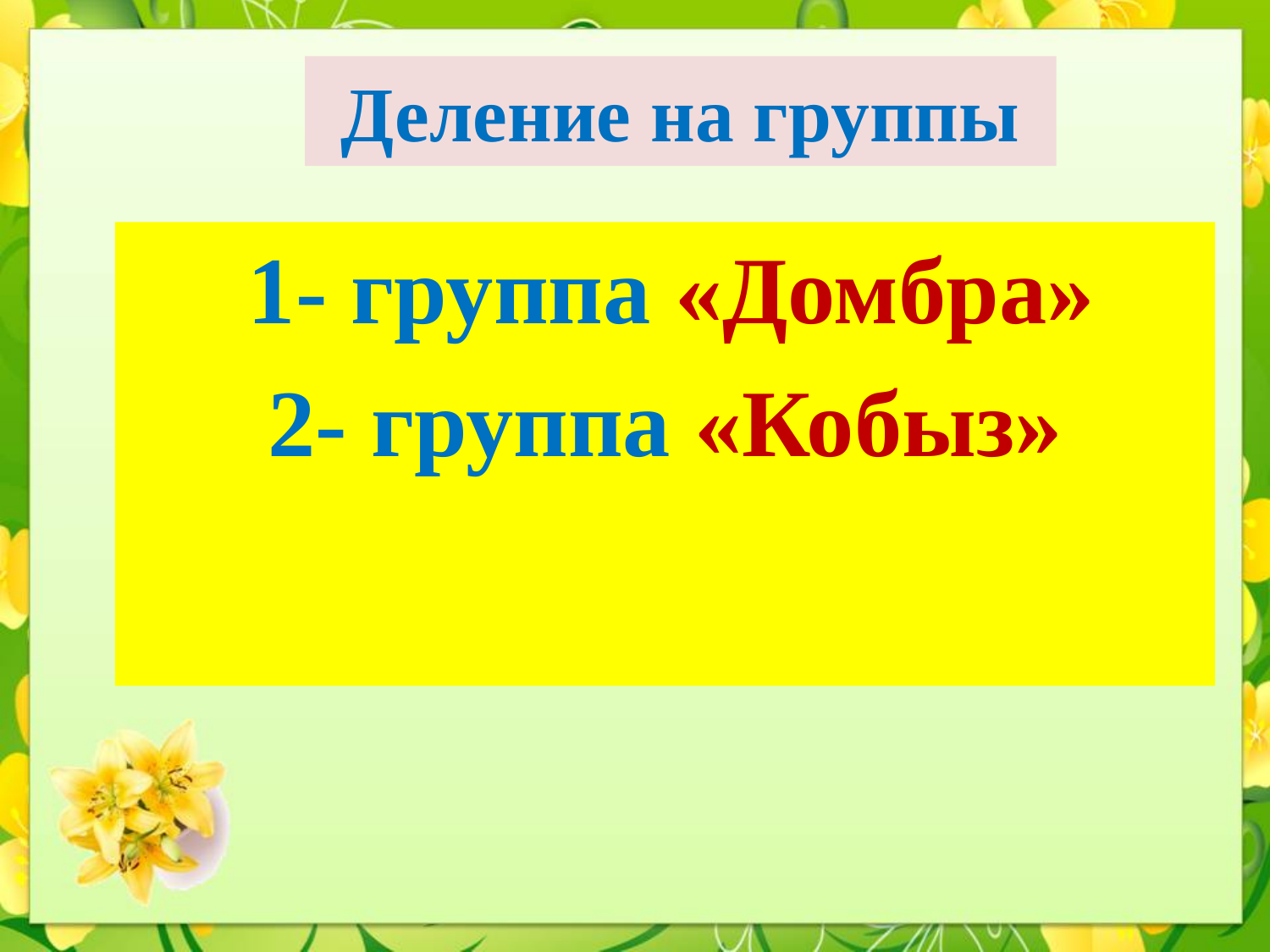

# Деление на группы
 1- группа «Домбра»
2- группа «Кобыз»